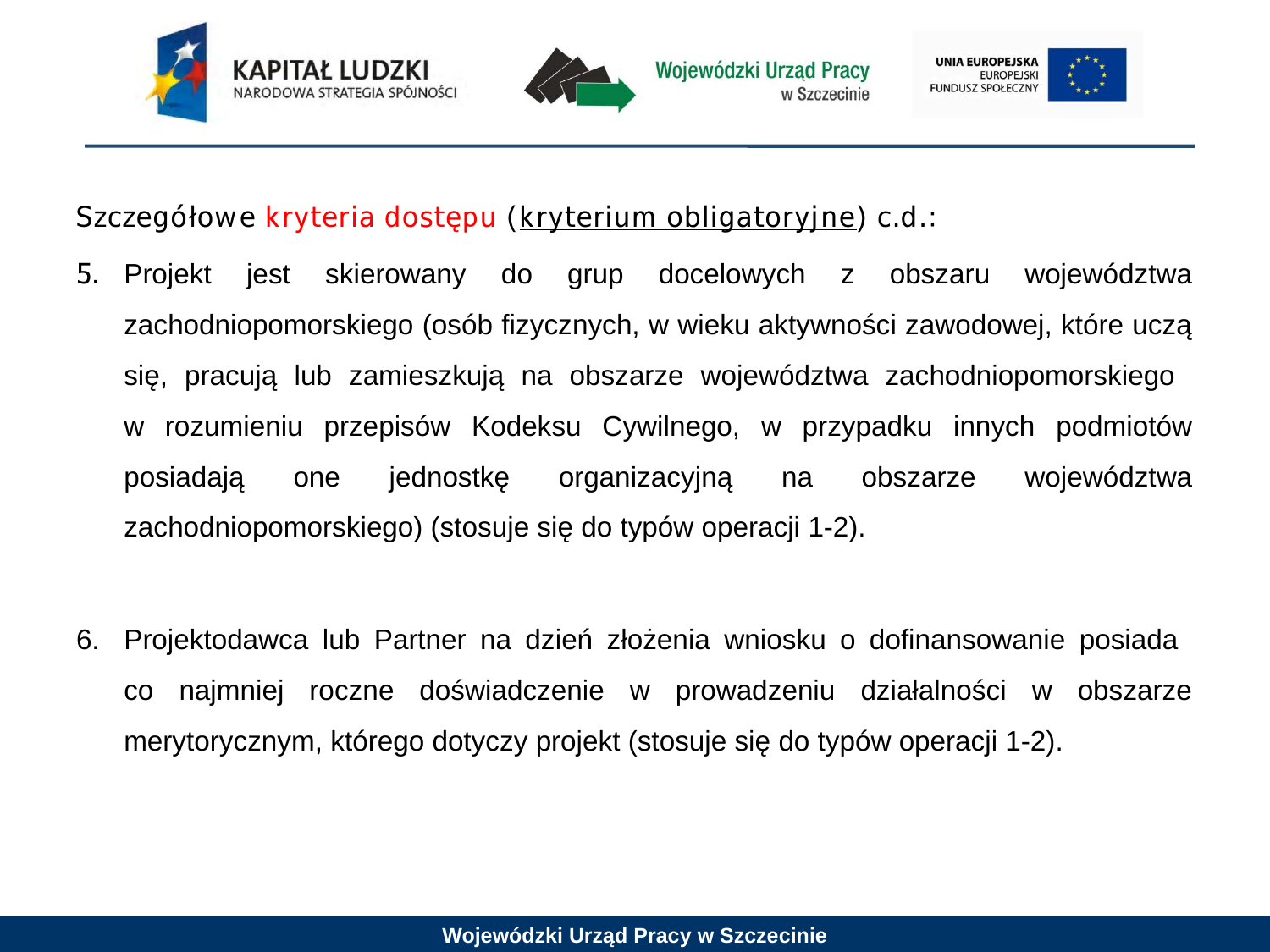

Szczegółowe kryteria dostępu (kryterium obligatoryjne) c.d.:
5.	Projekt jest skierowany do grup docelowych z obszaru województwa zachodniopomorskiego (osób fizycznych, w wieku aktywności zawodowej, które uczą się, pracują lub zamieszkują na obszarze województwa zachodniopomorskiego
w rozumieniu przepisów Kodeksu Cywilnego, w przypadku innych podmiotów posiadają one jednostkę organizacyjną na obszarze województwa zachodniopomorskiego) (stosuje się do typów operacji 1-2).

6.	Projektodawca lub Partner na dzień złożenia wniosku o dofinansowanie posiada
co najmniej roczne doświadczenie w prowadzeniu działalności w obszarze merytorycznym, którego dotyczy projekt (stosuje się do typów operacji 1-2).